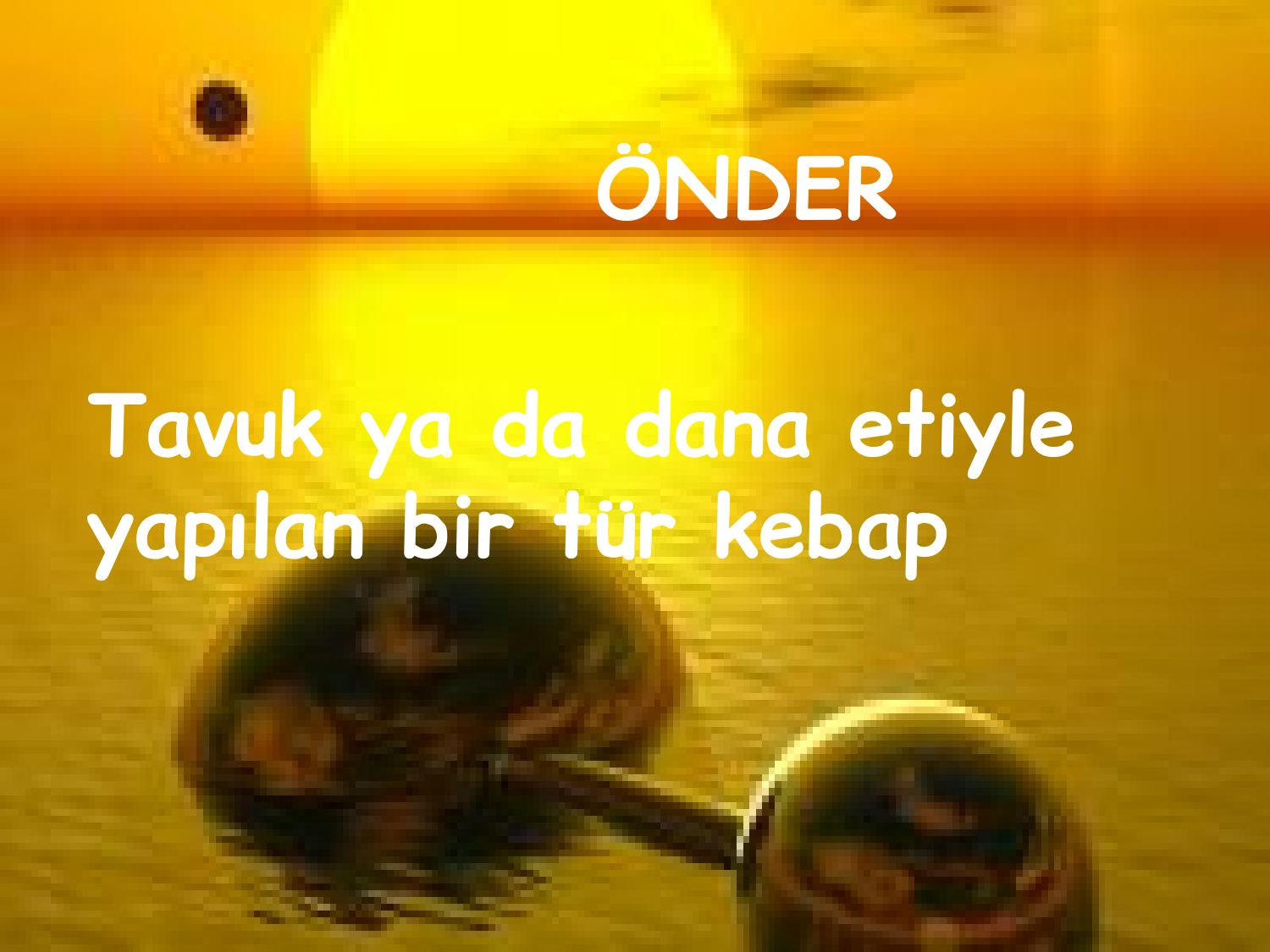

ÖNDER

Tavuk ya da dana etiyle yapılan bir tür kebap

#